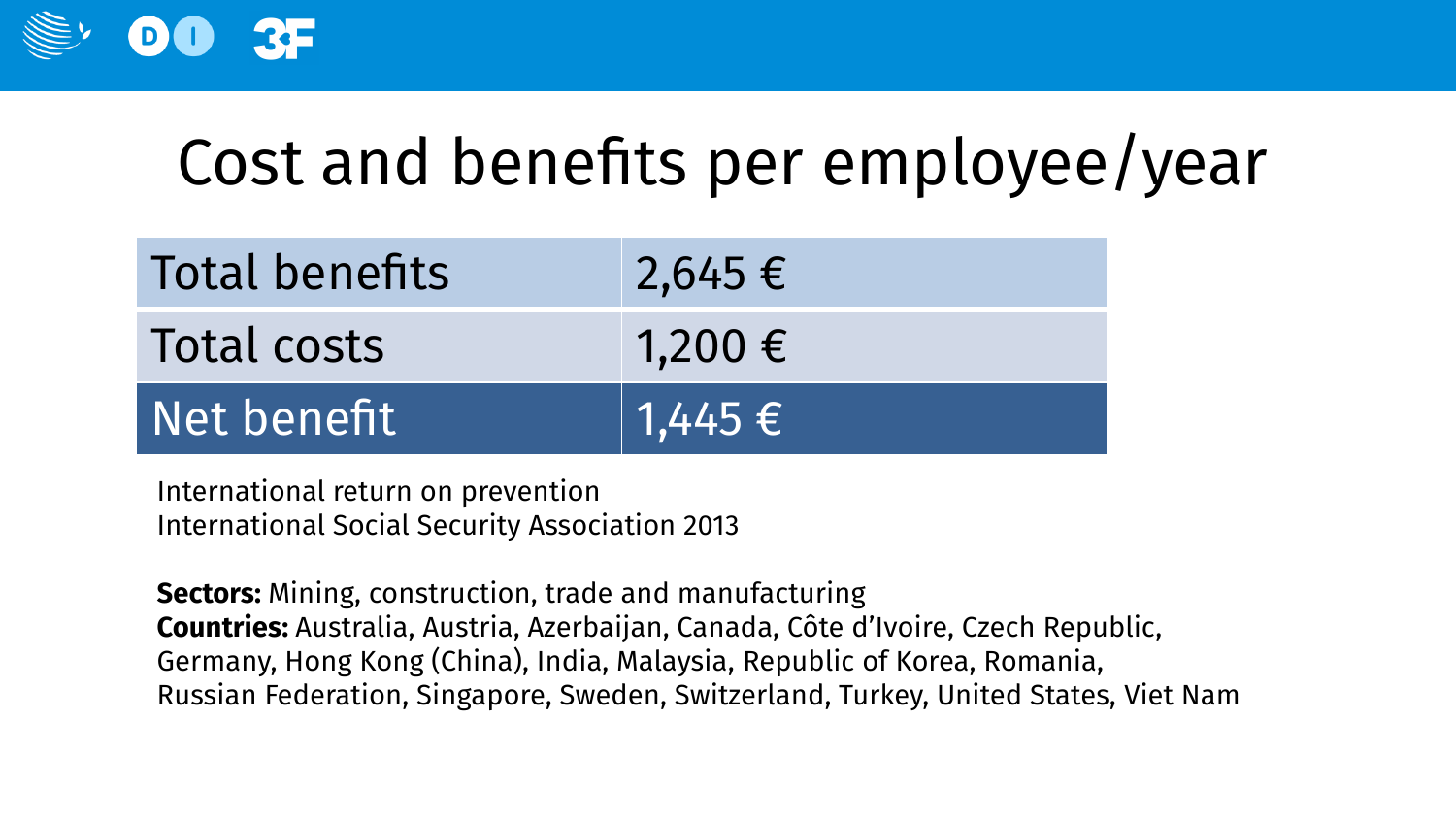

# Cost and benefits per employee/year
| Total benefits | 2,645 € |
| --- | --- |
| Total costs | 1,200 € |
| Net benefit | 1,445 € |
International return on prevention
International Social Security Association 2013

Sectors: Mining, construction, trade and manufacturing
Countries: Australia, Austria, Azerbaijan, Canada, Côte d’Ivoire, Czech Republic,
Germany, Hong Kong (China), India, Malaysia, Republic of Korea, Romania,
Russian Federation, Singapore, Sweden, Switzerland, Turkey, United States, Viet Nam